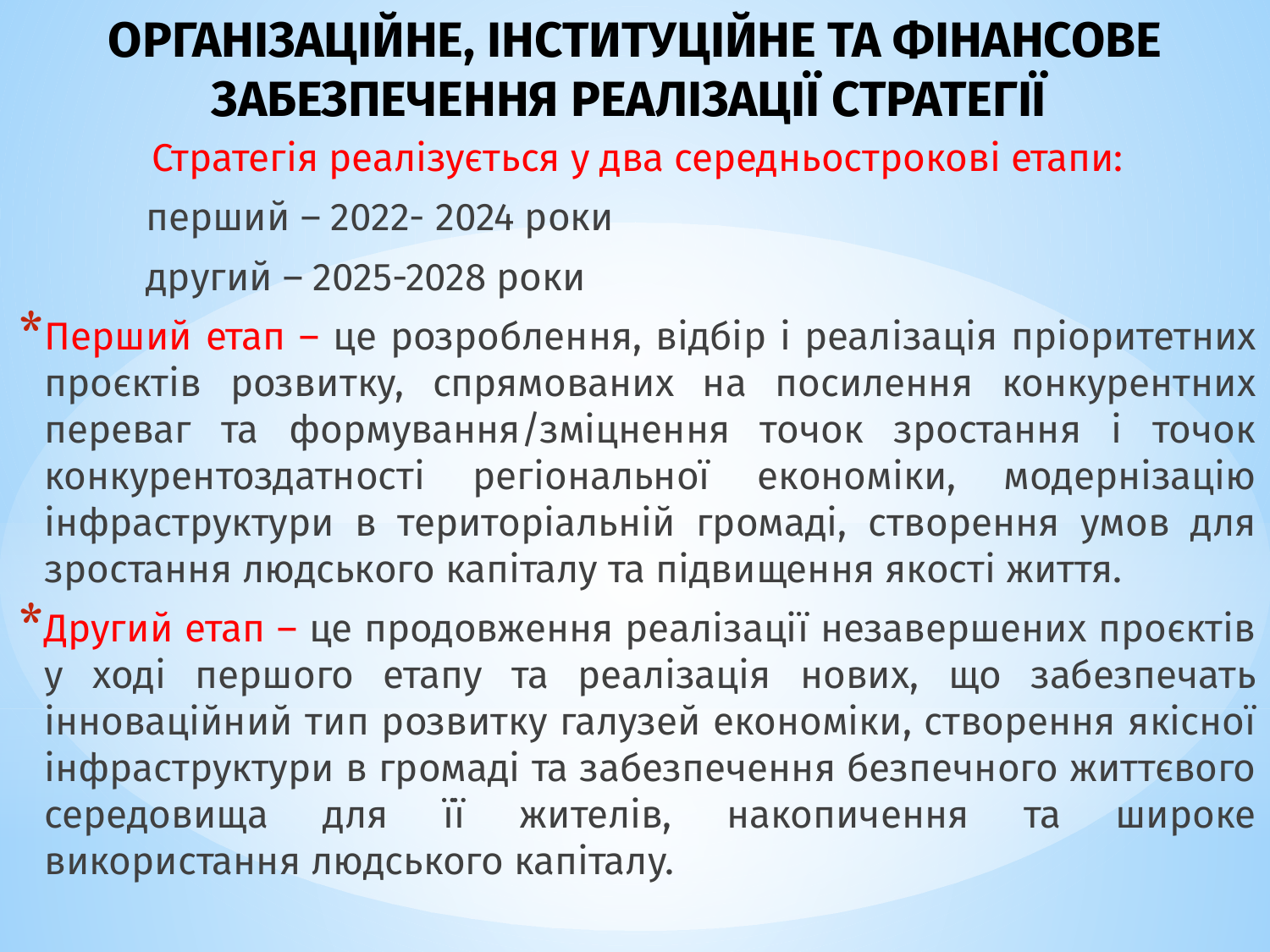

# ОРГАНІЗАЦІЙНЕ, ІНСТИТУЦІЙНЕ ТА ФІНАНСОВЕ ЗАБЕЗПЕЧЕННЯ РЕАЛІЗАЦІЇ СТРАТЕГІЇ
Стратегія реалізується у два середньострокові етапи:
	перший – 2022- 2024 роки
	другий – 2025-2028 роки
Перший етап – це розроблення, відбір і реалізація пріоритетних проєктів розвитку, спрямованих на посилення конкурентних переваг та формування/зміцнення точок зростання і точок конкурентоздатності регіональної економіки, модернізацію інфраструктури в територіальній громаді, створення умов для зростання людського капіталу та підвищення якості життя.
Другий етап – це продовження реалізації незавершених проєктів у ході першого етапу та реалізація нових, що забезпечать інноваційний тип розвитку галузей економіки, створення якісної інфраструктури в громаді та забезпечення безпечного життєвого середовища для її жителів, накопичення та широке використання людського капіталу.